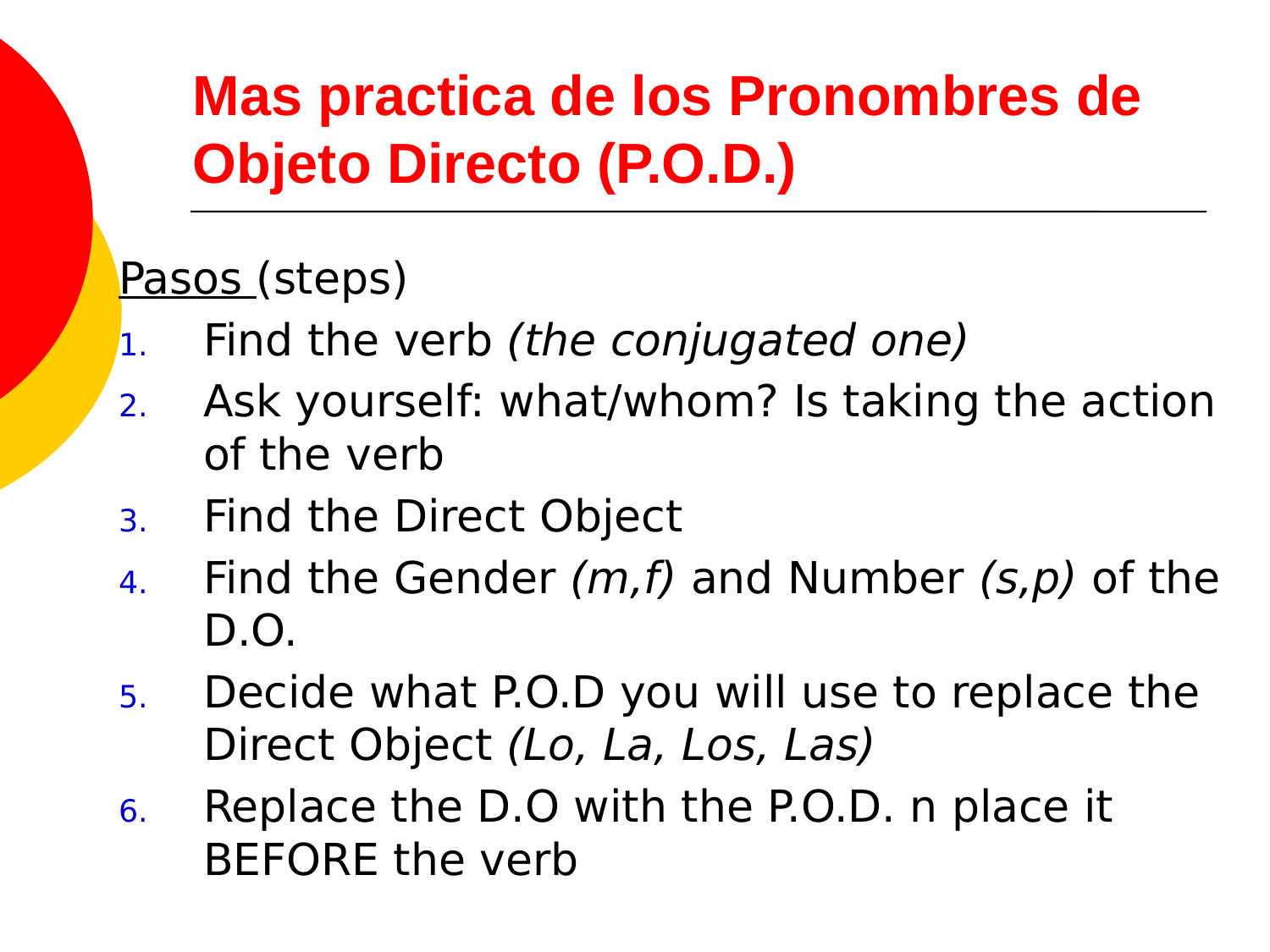

# Mas practica de los Pronombres de Objeto Directo (P.O.D.)
Pasos (steps)
Find the verb (the conjugated one)
Ask yourself: what/whom? Is taking the action of the verb
Find the Direct Object
Find the Gender (m,f) and Number (s,p) of the D.O.
Decide what P.O.D you will use to replace the Direct Object (Lo, La, Los, Las)
Replace the D.O with the P.O.D. n place it BEFORE the verb